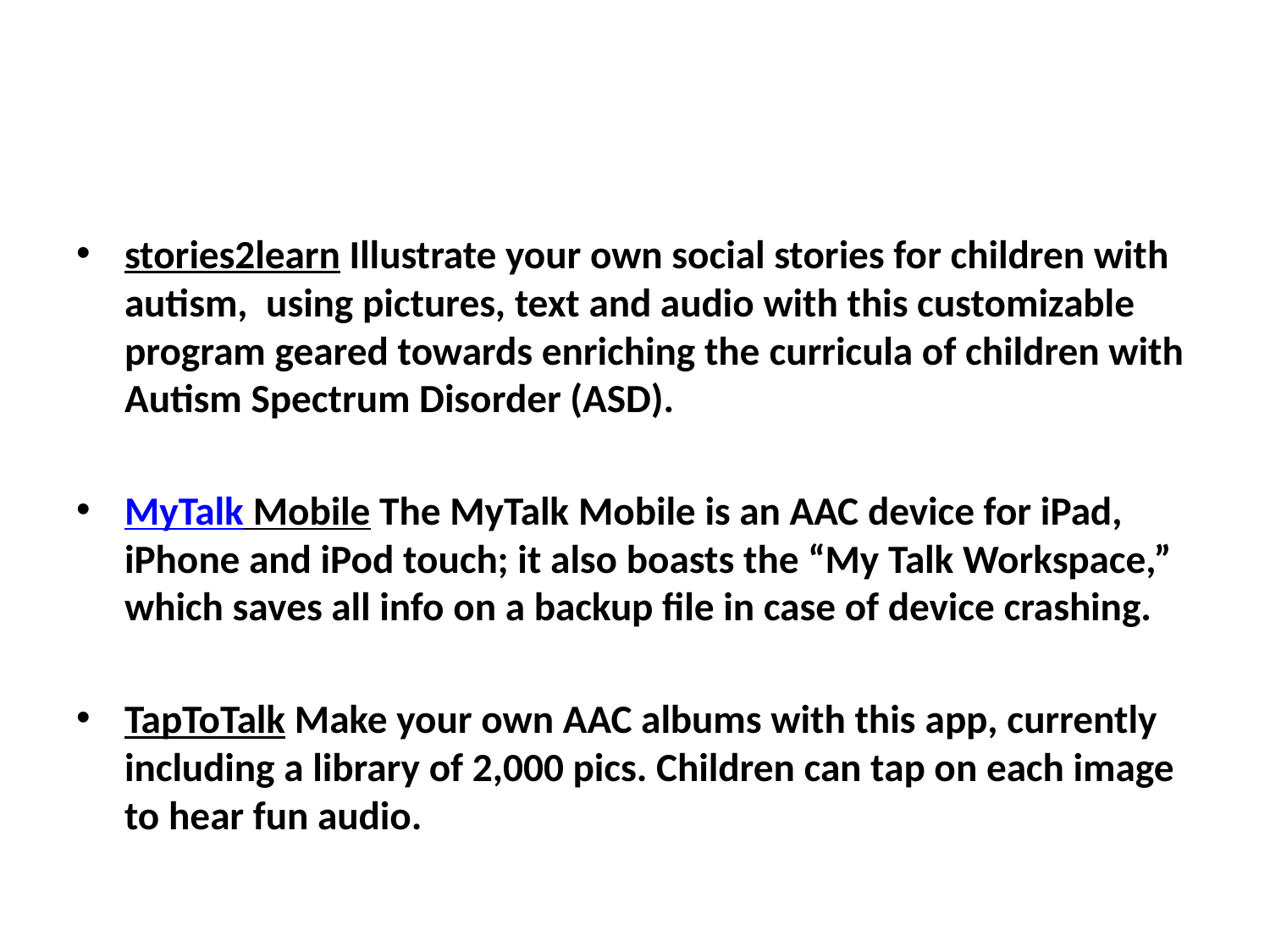

stories2learn Illustrate your own social stories for children with autism,  using pictures, text and audio with this customizable program geared towards enriching the curricula of children with Autism Spectrum Disorder (ASD).

MyTalk Mobile The MyTalk Mobile is an AAC device for iPad, iPhone and iPod touch; it also boasts the “My Talk Workspace,” which saves all info on a backup file in case of device crashing.

TapToTalk Make your own AAC albums with this app, currently including a library of 2,000 pics. Children can tap on each image to hear fun audio.